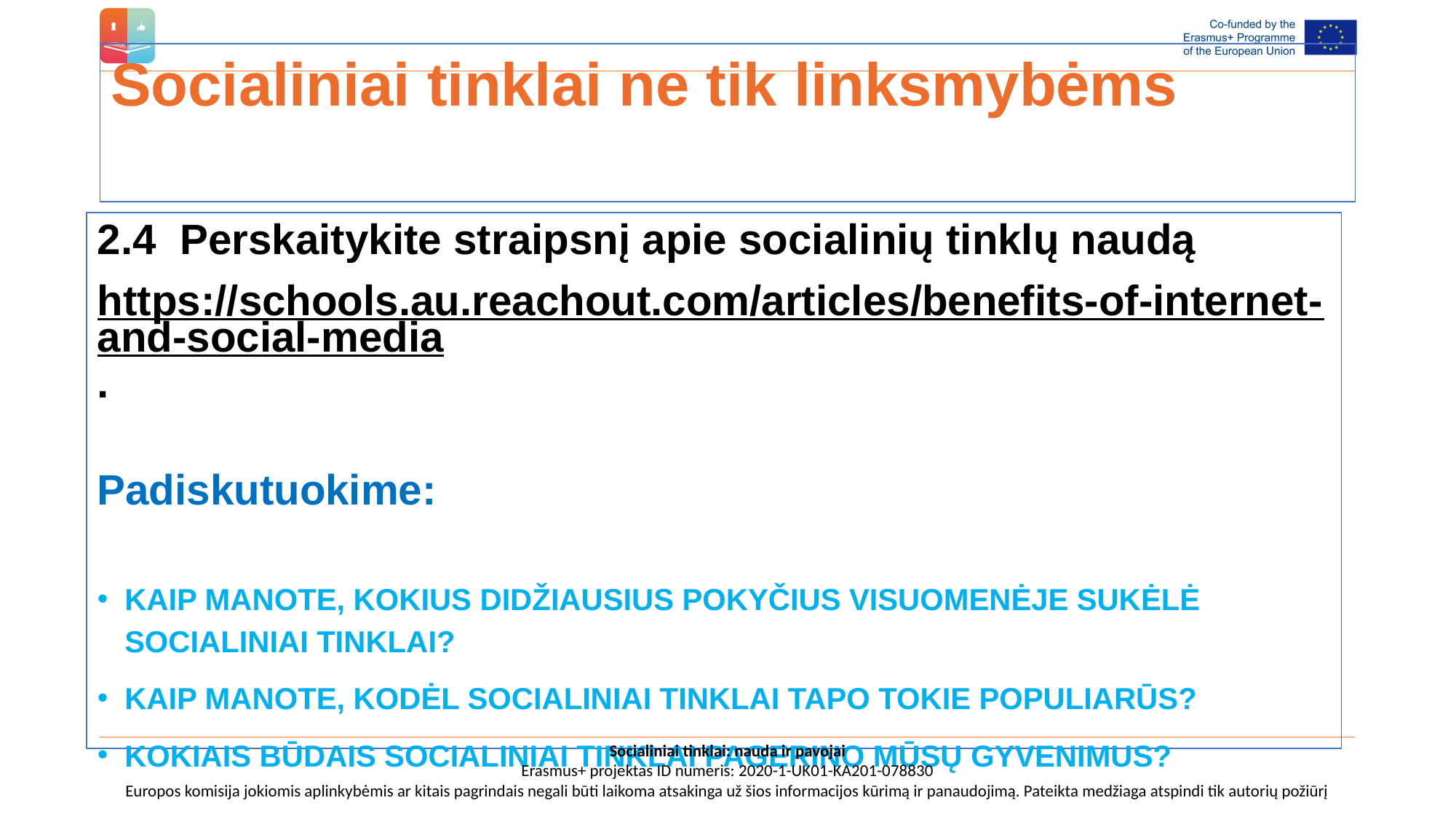

# Socialiniai tinklai ne tik linksmybėms
2.4  Perskaitykite straipsnį apie socialinių tinklų naudą
https://schools.au.reachout.com/articles/benefits-of-internet-and-social-media.
Padiskutuokime:

KAIP MANOTE, KOKIUS DIDŽIAUSIUS POKYČIUS VISUOMENĖJE SUKĖLĖ SOCIALINIAI TINKLAI?
KAIP MANOTE, KODĖL SOCIALINIAI TINKLAI TAPO TOKIE POPULIARŪS?
KOKIAIS BŪDAIS SOCIALINIAI TINKLAI PAGERINO MŪSŲ GYVENIMUS?

Socialiniai tinklai: nauda ir pavojai
Erasmus+ projektas ID numeris: 2020-1-UK01-KA201-078830
Europos komisija jokiomis aplinkybėmis ar kitais pagrindais negali būti laikoma atsakinga už šios informacijos kūrimą ir panaudojimą. Pateikta medžiaga atspindi tik autorių požiūrį